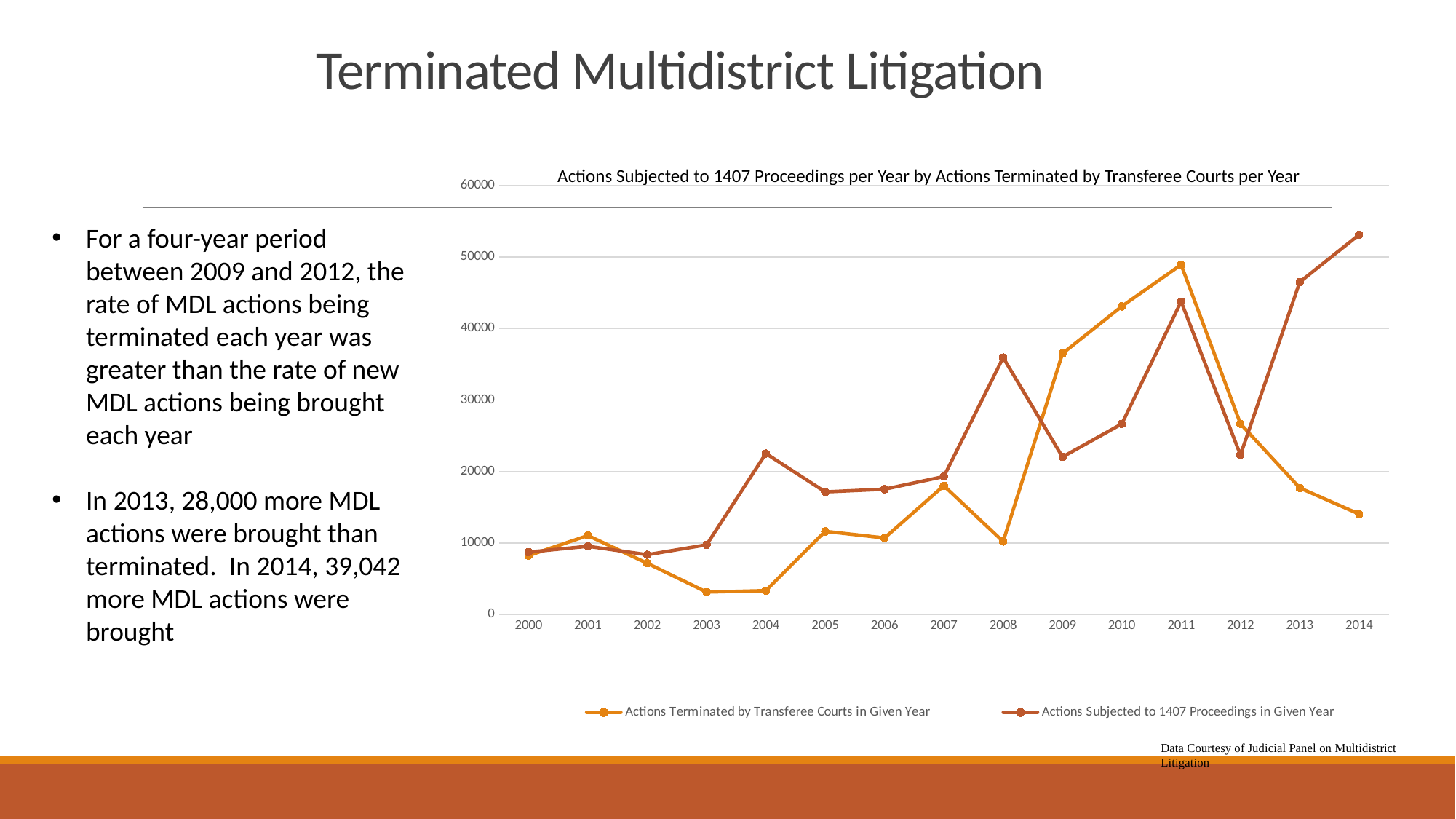

# Terminated Multidistrict Litigation

### Chart

| Category | Actions Terminated by Transferee Courts in Given Year | Actions Subjected to 1407 Proceedings in Given Year |
|---|---|---|
| 2000 | 8244.0 | 8728.0 |
| 2001 | 11044.0 | 9540.0 |
| 2002 | 7170.0 | 8362.0 |
| 2003 | 3142.0 | 9749.0 |
| 2004 | 3348.0 | 22514.0 |
| 2005 | 11633.0 | 17148.0 |
| 2006 | 10710.0 | 17522.0 |
| 2007 | 18012.0 | 19283.0 |
| 2008 | 10211.0 | 35935.0 |
| 2009 | 36505.0 | 22032.0 |
| 2010 | 43094.0 | 26660.0 |
| 2011 | 48917.0 | 43763.0 |
| 2012 | 26688.0 | 22316.0 |
| 2013 | 17699.0 | 46499.0 |
| 2014 | 14061.0 | 53103.0 |
Actions Subjected to 1407 Proceedings per Year by Actions Terminated by Transferee Courts per Year
For a four-year period between 2009 and 2012, the rate of MDL actions being terminated each year was greater than the rate of new MDL actions being brought each year

In 2013, 28,000 more MDL actions were brought than terminated.  In 2014, 39,042 more MDL actions were brought
Data Courtesy of Judicial Panel on Multidistrict Litigation